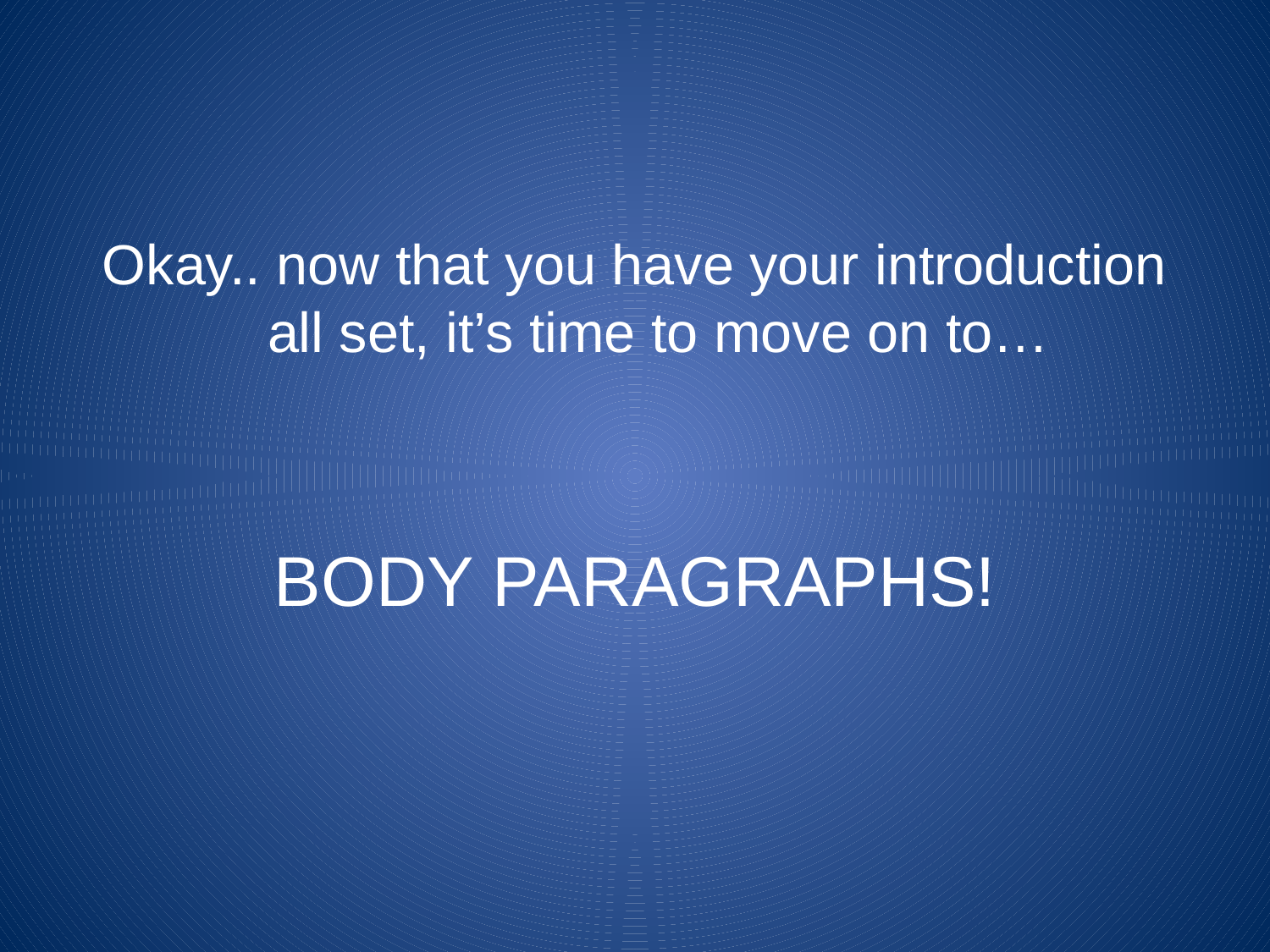

#
Okay.. now that you have your introduction all set, it’s time to move on to…

BODY PARAGRAPHS!